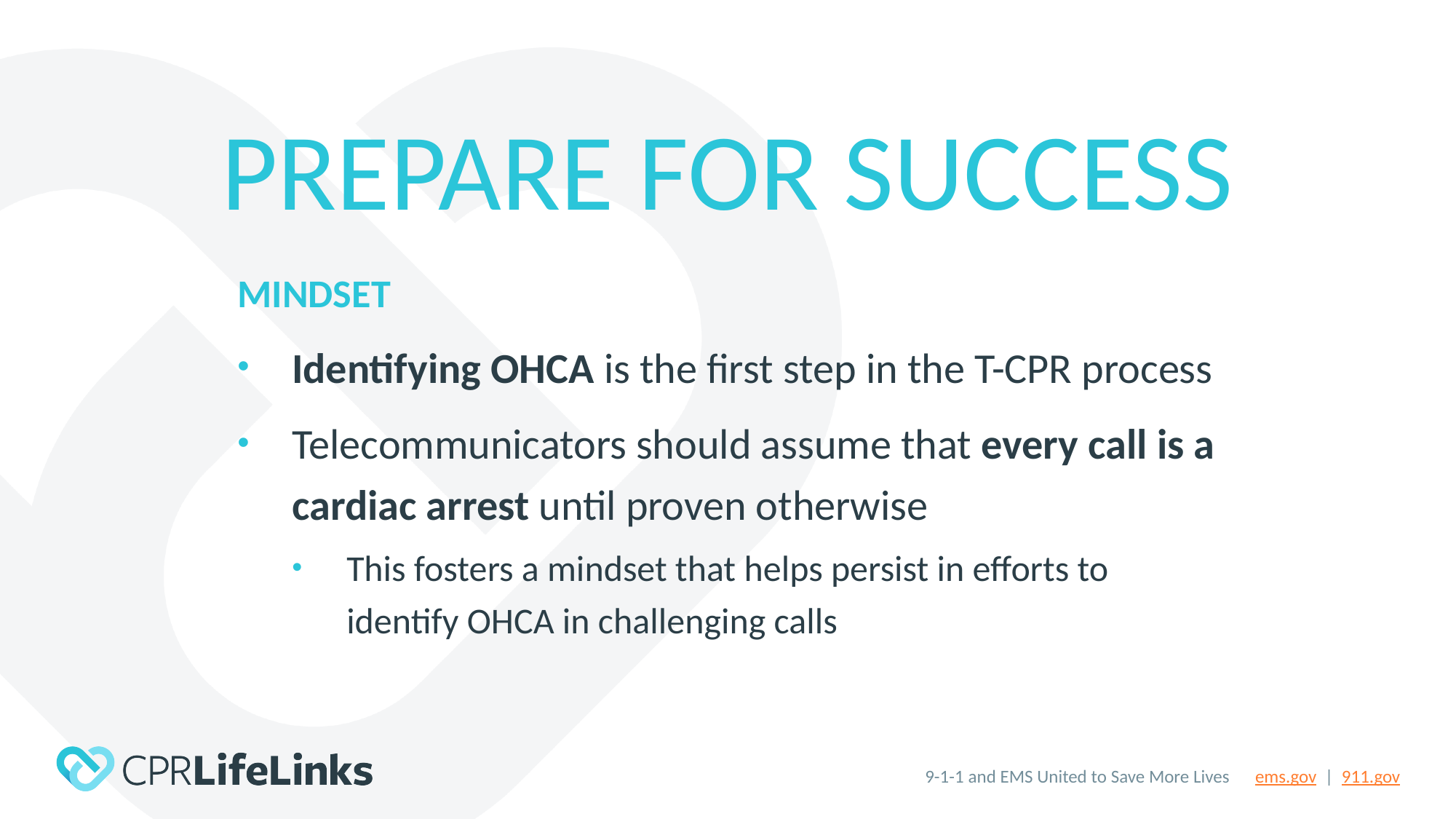

# Prepare for Success
MINDSET
Identifying OHCA is the first step in the T-CPR process
Telecommunicators should assume that every call is a cardiac arrest until proven otherwise
This fosters a mindset that helps persist in efforts to identify OHCA in challenging calls